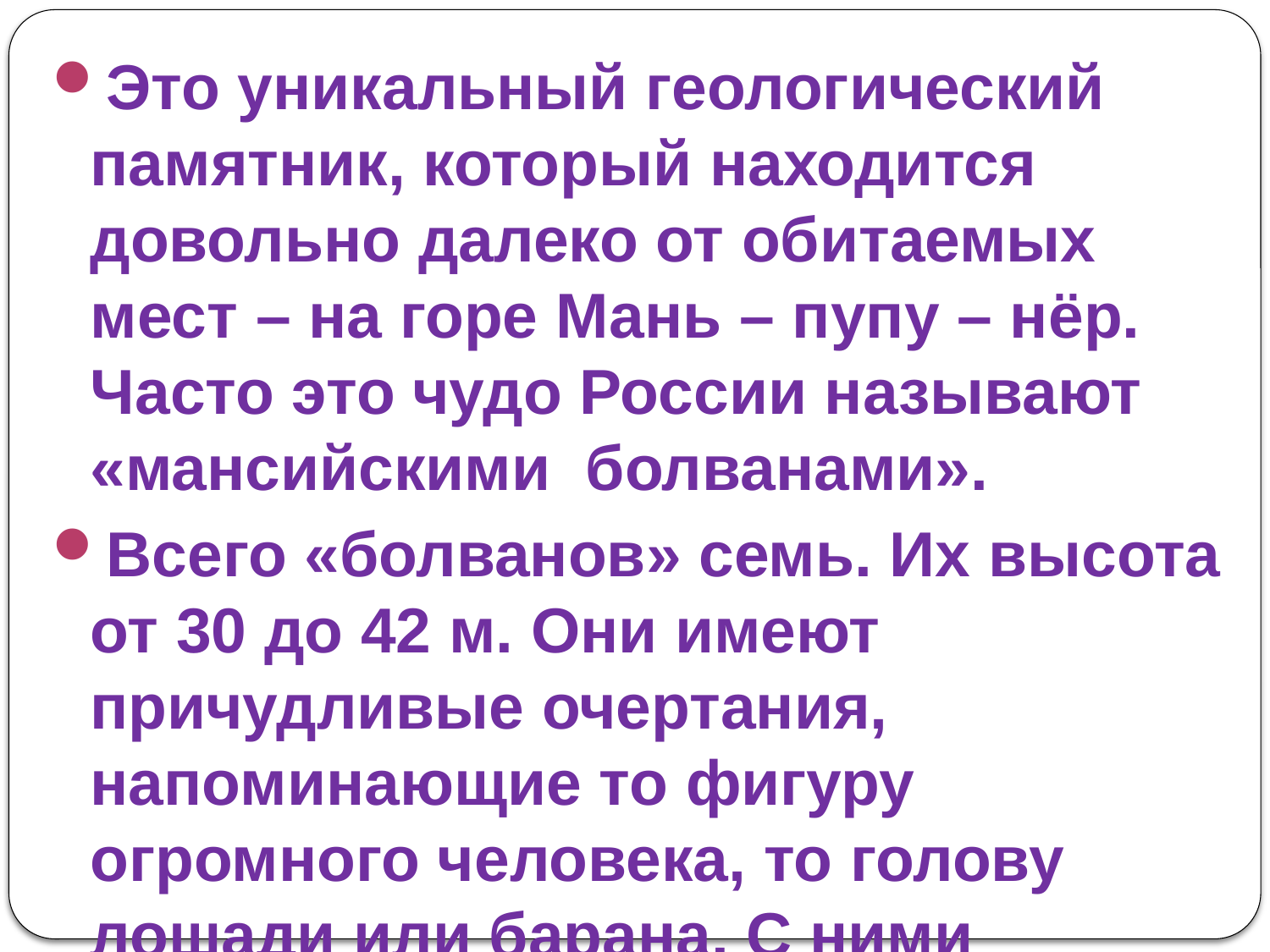

#
Это уникальный геологический памятник, который находится довольно далеко от обитаемых мест – на горе Мань – пупу – нёр. Часто это чудо России называют «мансийскими  болванами».
Всего «болванов» семь. Их высота от 30 до 42 м. Они имеют причудливые очертания, напоминающие то фигуру огромного человека, то голову лошади или барана. С ними связаны многочисленные легенды.